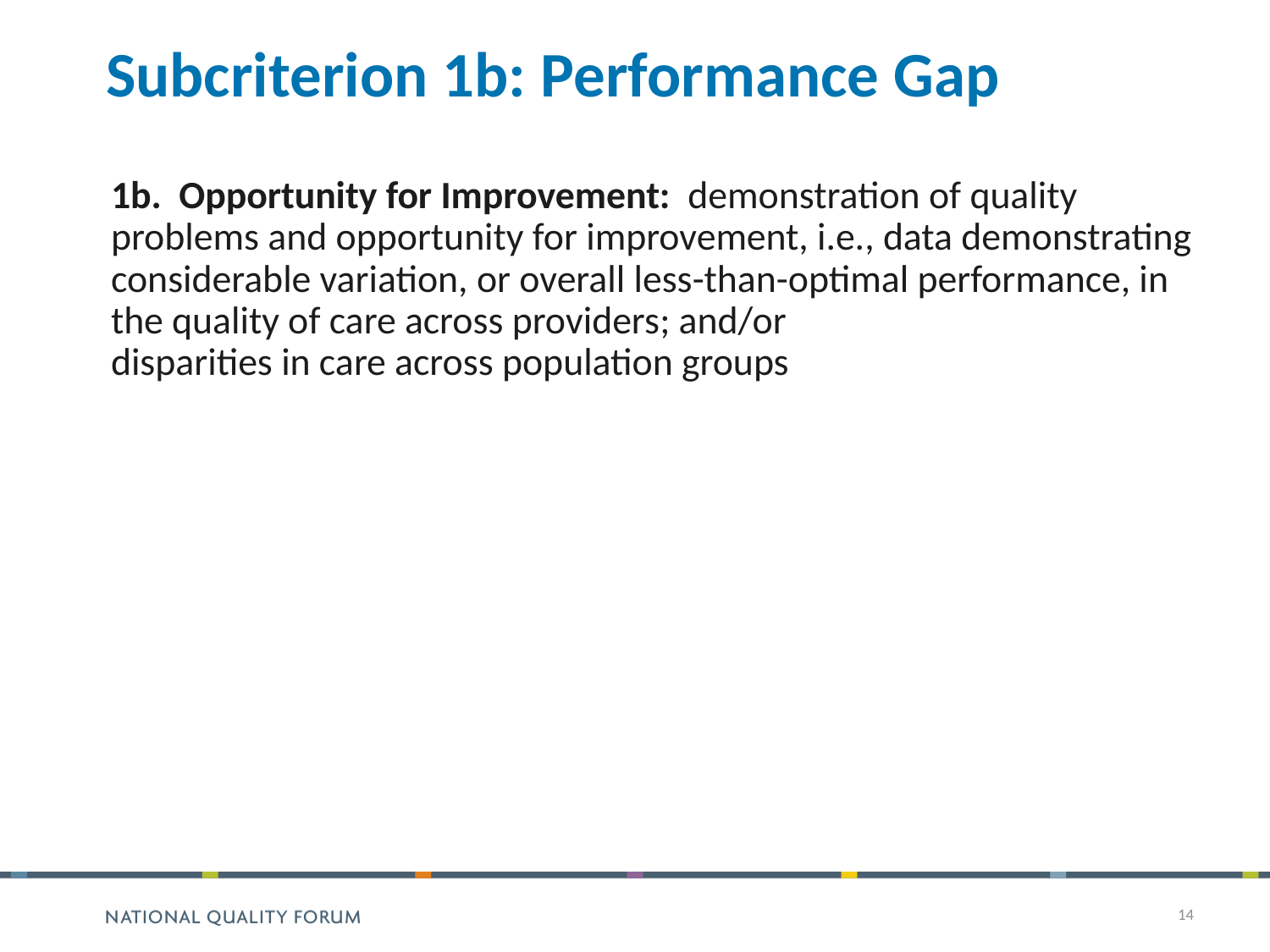

# Subcriterion 1b: Performance Gap
1b.  Opportunity for Improvement:  demonstration of quality problems and opportunity for improvement, i.e., data demonstrating considerable variation, or overall less-than-optimal performance, in the quality of care across providers; and/or
disparities in care across population groups

14